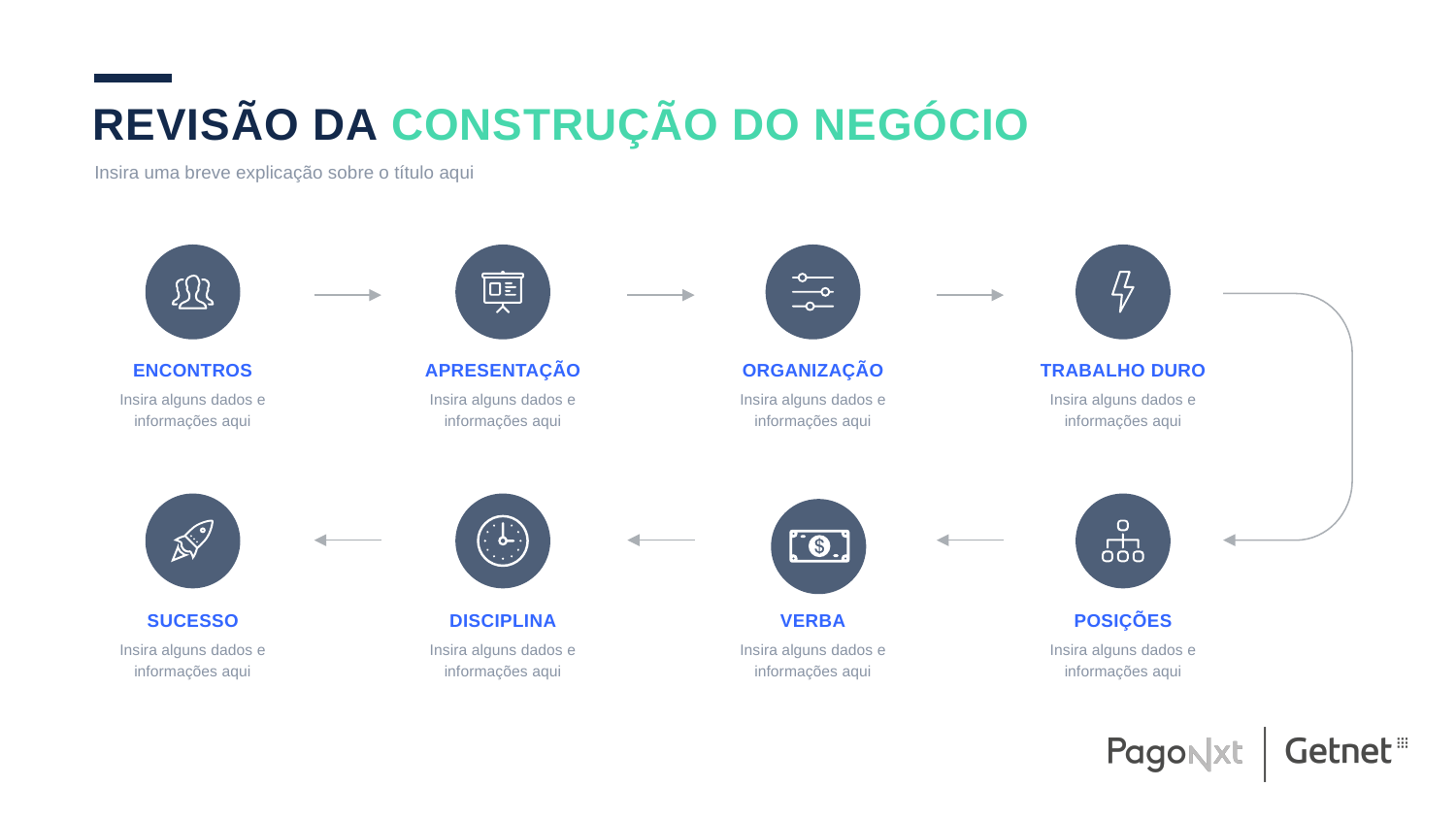

Revisão da construção do negócio
Insira uma breve explicação sobre o título aqui

encontros
apresentação
Organização
Trabalho duro
Insira alguns dados e informações aqui
Insira alguns dados e informações aqui
Insira alguns dados e informações aqui
Insira alguns dados e informações aqui

sucesso
disciplina
verba
posições
Insira alguns dados e informações aqui
Insira alguns dados e informações aqui
Insira alguns dados e informações aqui
Insira alguns dados e informações aqui